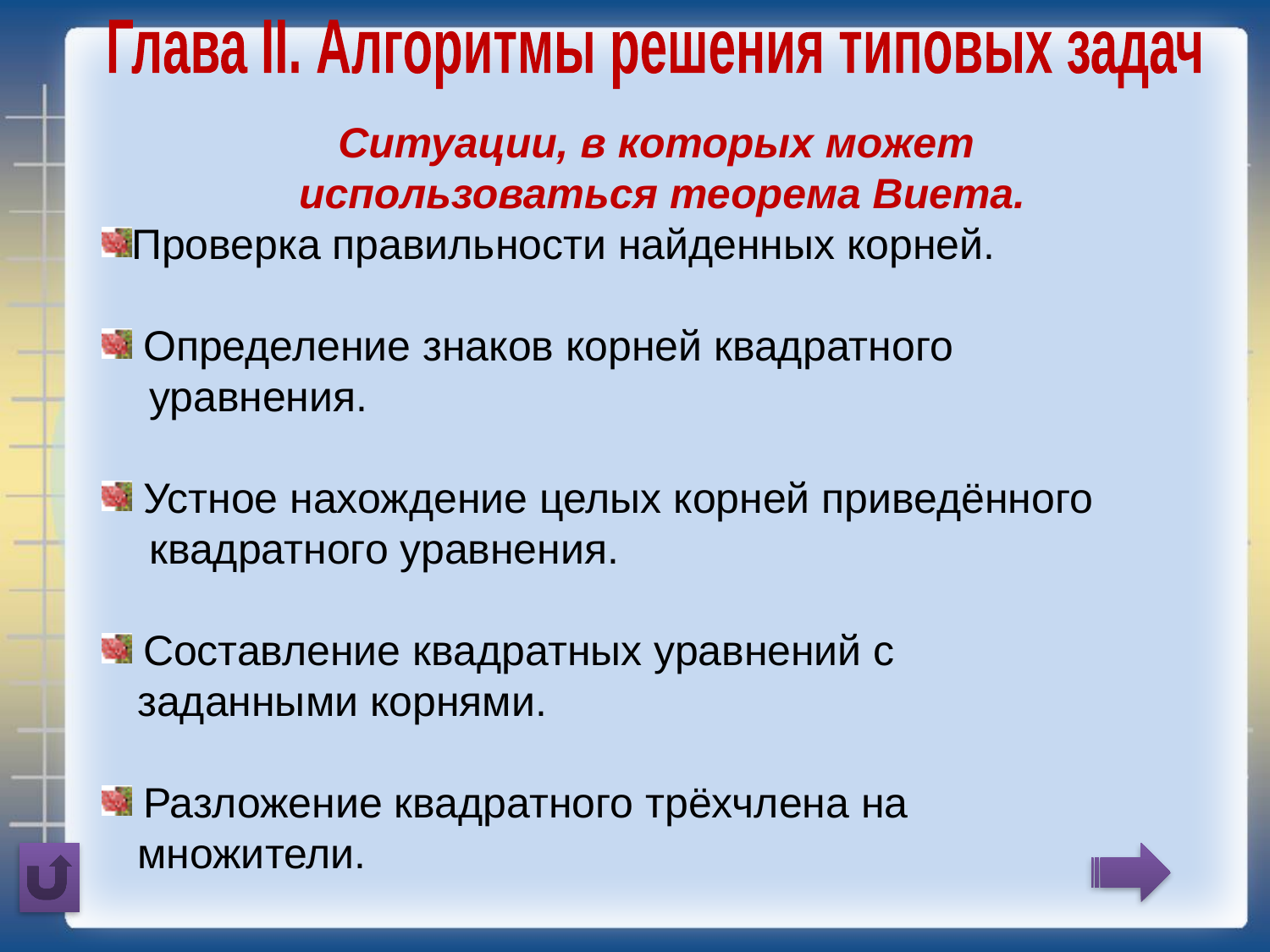

Глава II. Алгоритмы решения типовых задач
Ситуации, в которых может
использоваться теорема Виета.
Проверка правильности найденных корней.

 Определение знаков корней квадратного
    уравнения.

 Устное нахождение целых корней приведённого
    квадратного уравнения.

 Составление квадратных уравнений с
   заданными корнями.

 Разложение квадратного трёхчлена на
   множители.